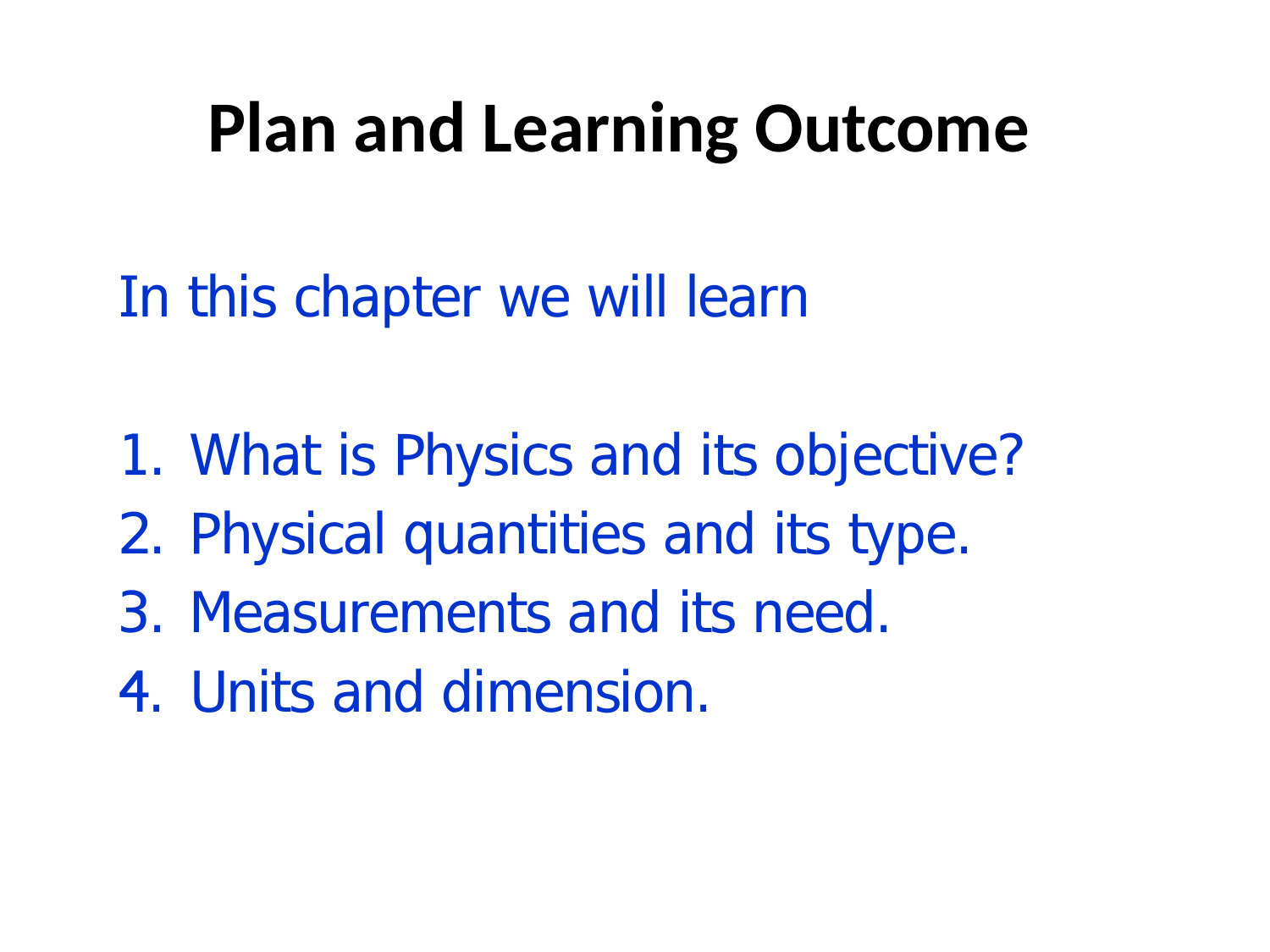

# Plan and Learning Outcome
In this chapter we will learn

What is Physics and its objective?
Physical quantities and its type.
Measurements and its need.
Units and dimension.